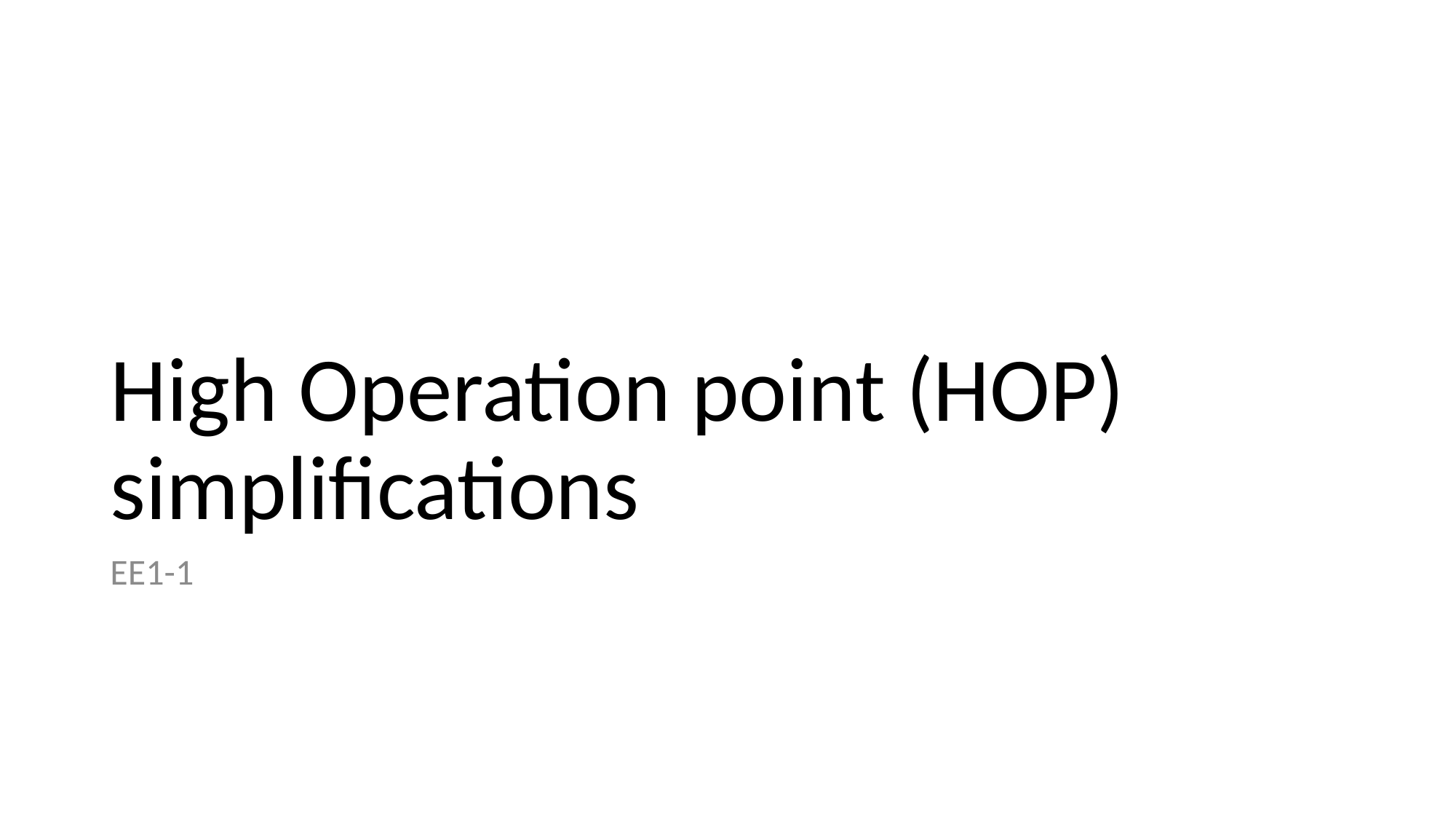

# High Operation point (HOP) simplifications
EE1-1